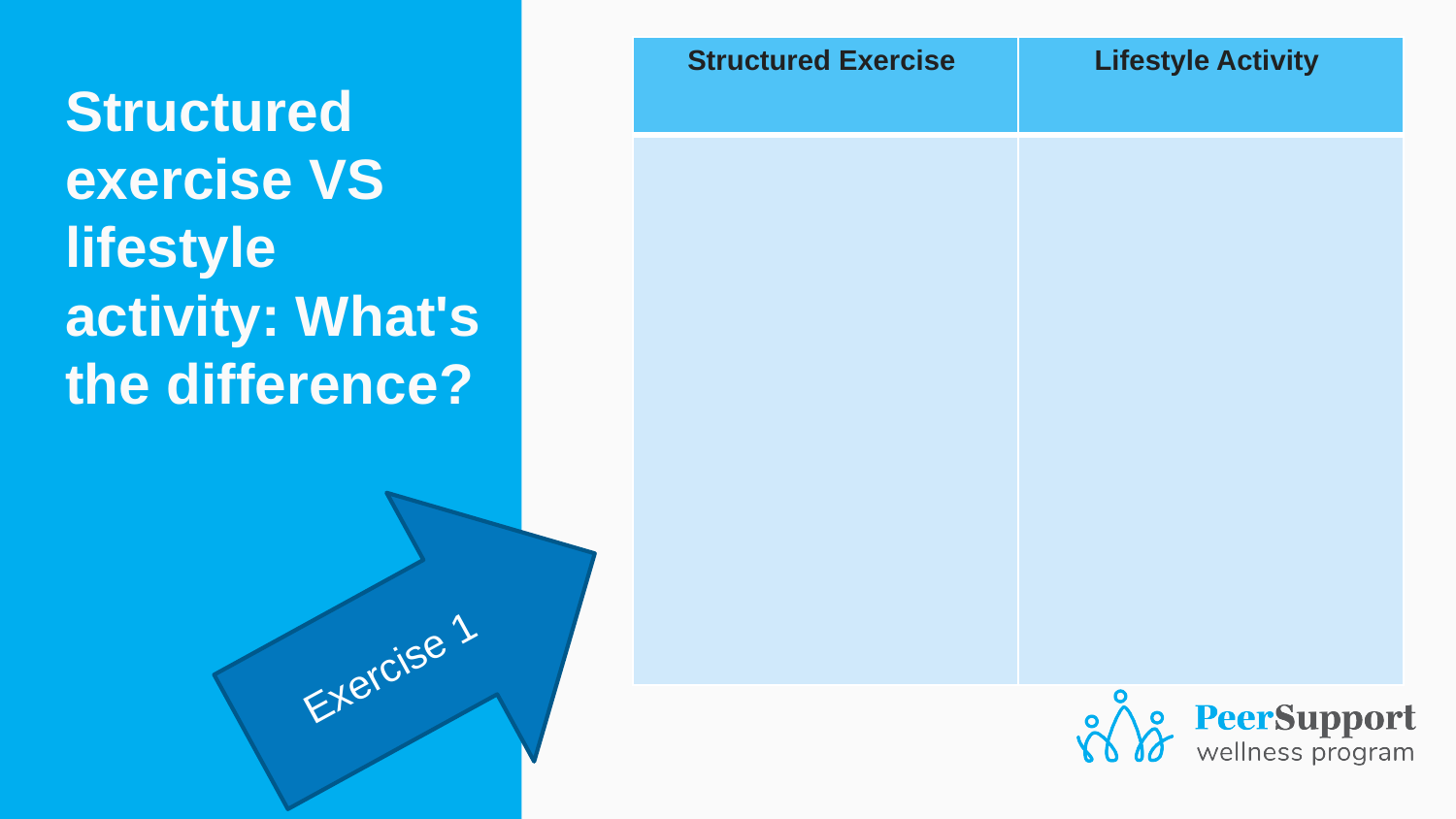

# Structured exercise VS lifestyle activity: What's the difference?
| Structured Exercise | Lifestyle Activity |
| --- | --- |
|  |  |
Exercise 1